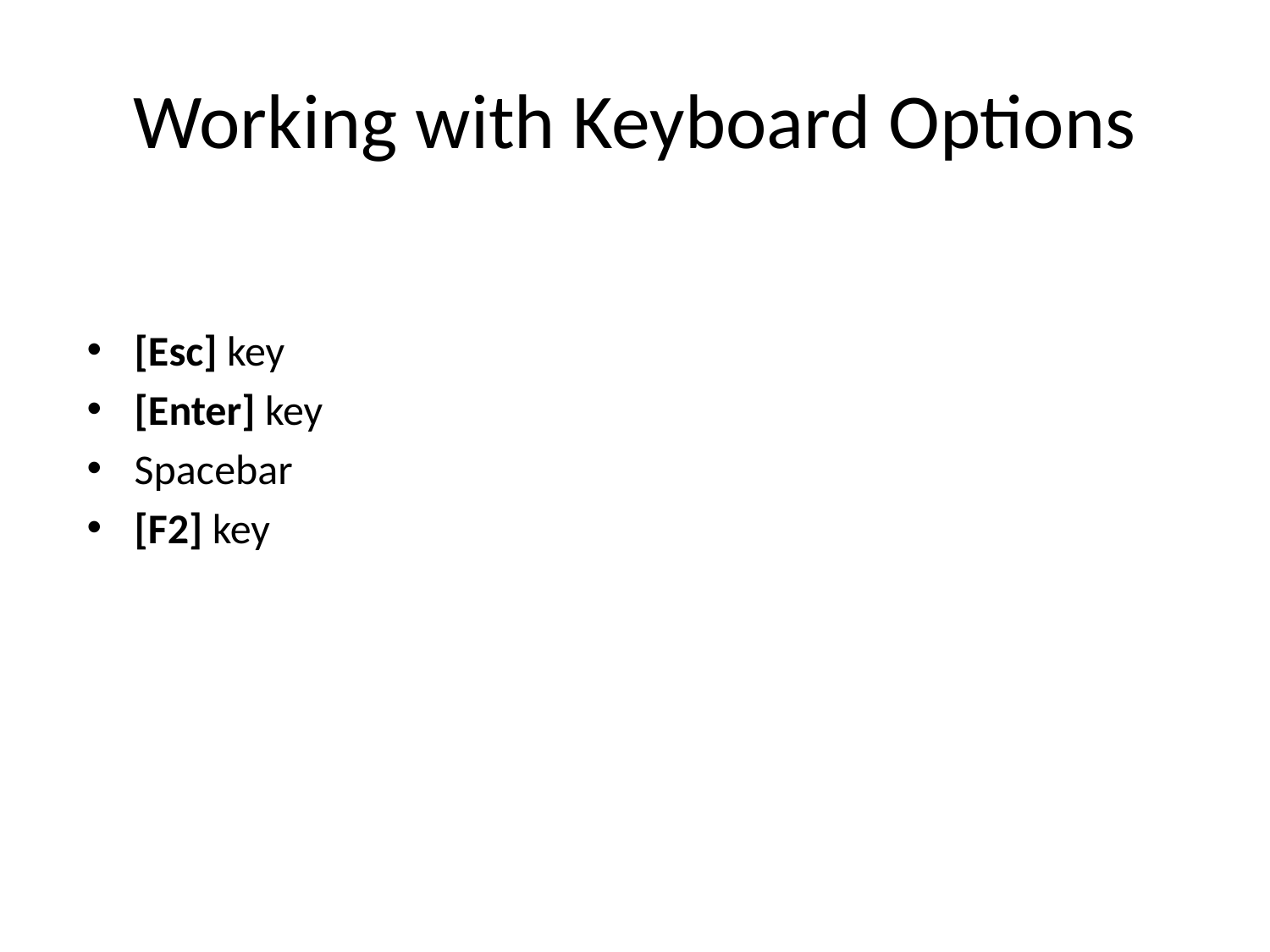

# Working with Keyboard Options
[Esc] key
[Enter] key
Spacebar
[F2] key